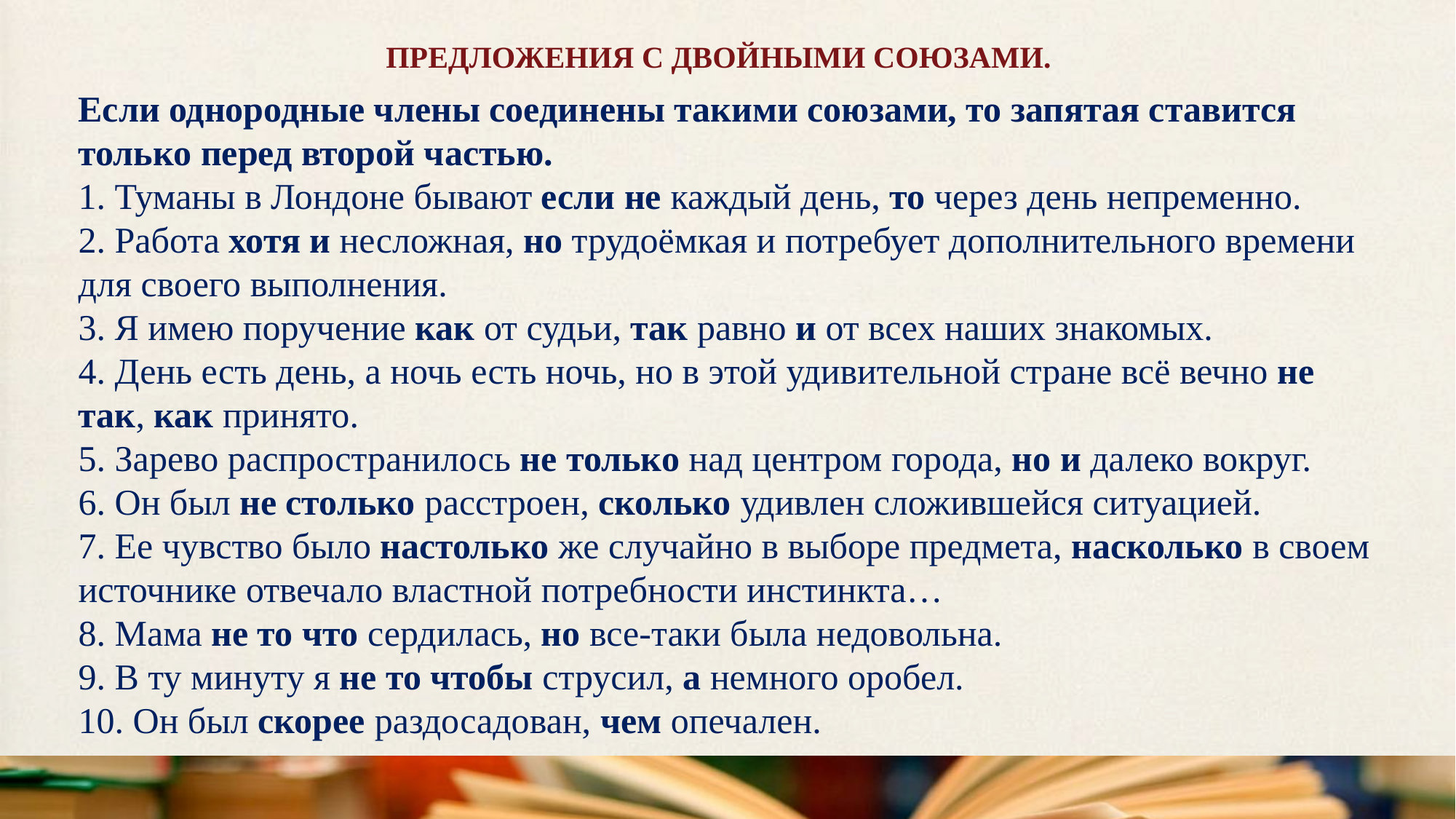

ПРЕДЛОЖЕНИЯ С ДВОЙНЫМИ СОЮЗАМИ.
Если однородные члены соединены такими союзами, то запятая ставится только перед второй частью. 
1. Туманы в Лондоне бывают если не каждый день, то через день непременно.
2. Работа хотя и несложная, но трудоёмкая и потребует дополнительного времени для своего выполнения.
3. Я имею поручение как от судьи, так равно и от всех наших знакомых.
4. День есть день, а ночь есть ночь, но в этой удивительной стране всё вечно не так, как принято.
5. Зарево распространилось не только над центром города, но и далеко вокруг.
6. Он был не столько расстроен, сколько удивлен сложившейся ситуацией.
7. Ее чувство было настолько же случайно в выборе предмета, насколько в своем источнике отвечало властной потребности инстинкта…
8. Мама не то что сердилась, но все-таки была недовольна.
9. В ту минуту я не то чтобы струсил, а немного оробел.
10. Он был скорее раздосадован, чем опечален.